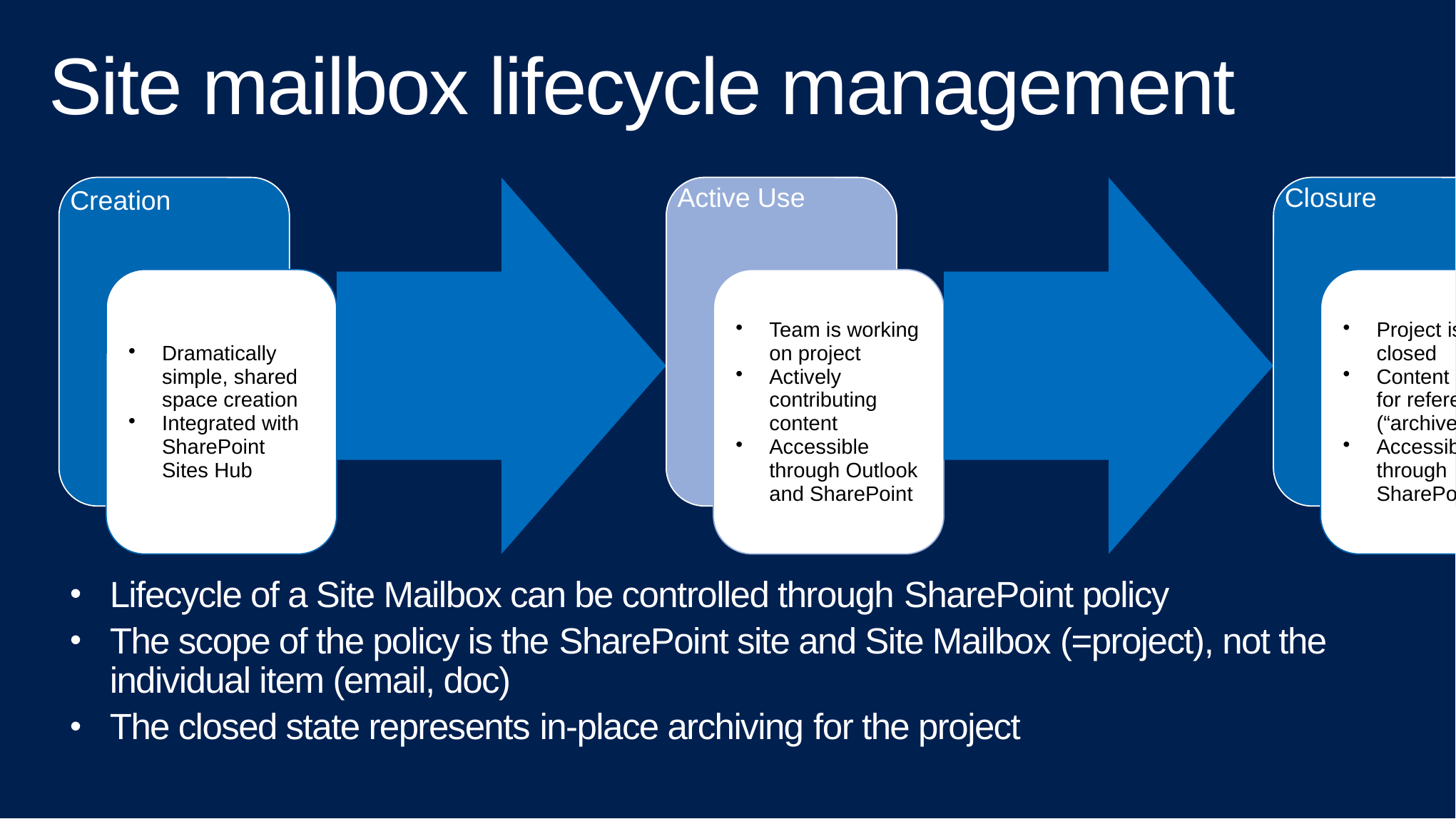

# Site mailbox lifecycle management
Creation
Dramatically simple, shared space creation
Integrated with SharePoint Sites Hub
Active Use
Team is working on project
Actively contributing content
Accessible through Outlook and SharePoint
Closure
Project is closed
Lifecycle of a Site Mailbox can be controlled through SharePoint policy
The scope of the policy is the SharePoint site and Site Mailbox (=project), not the individual item (email, doc)
The closed state represents in-place archiving for the project